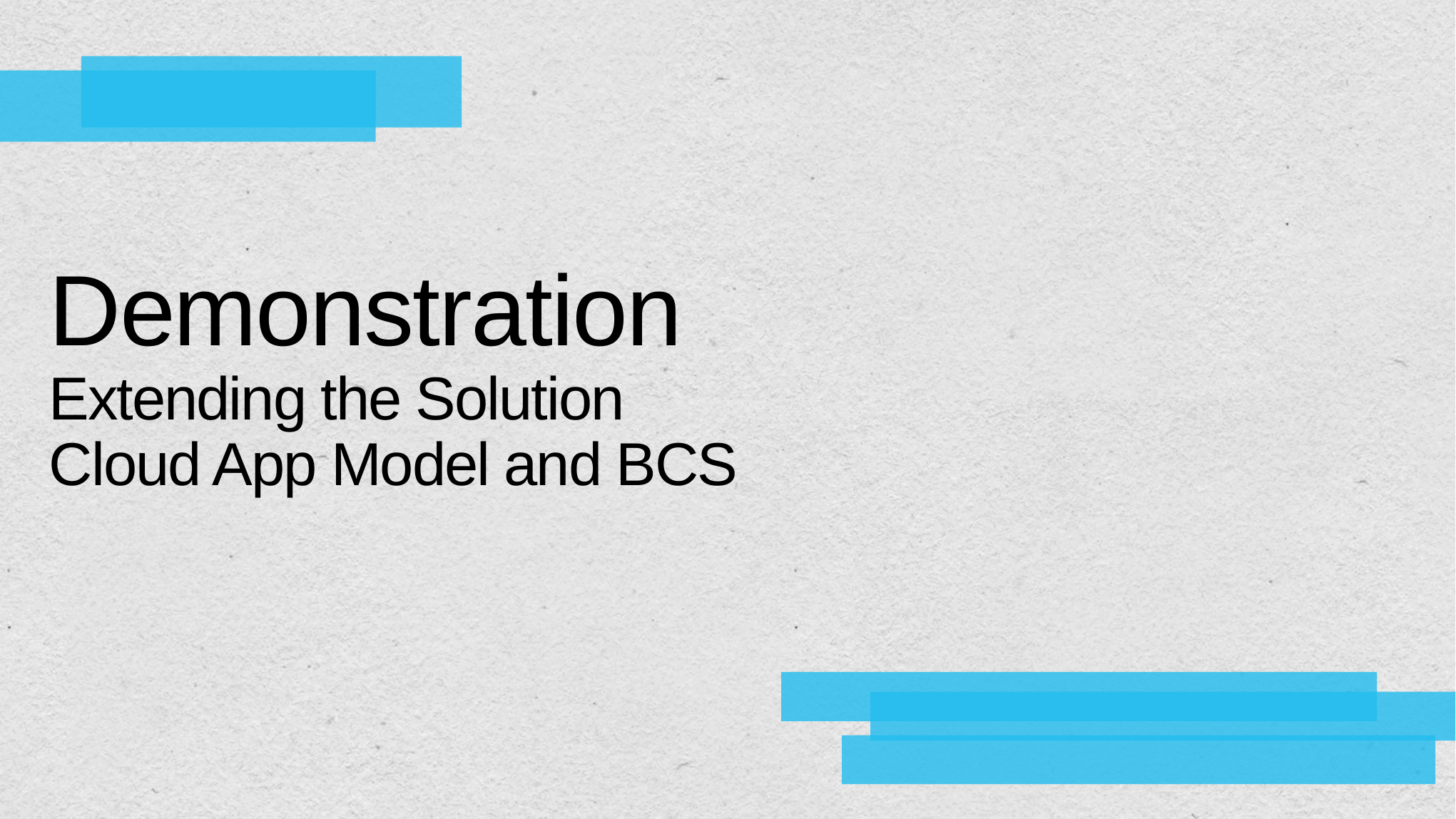

# Demonstration Extending the Solution Cloud App Model and BCS